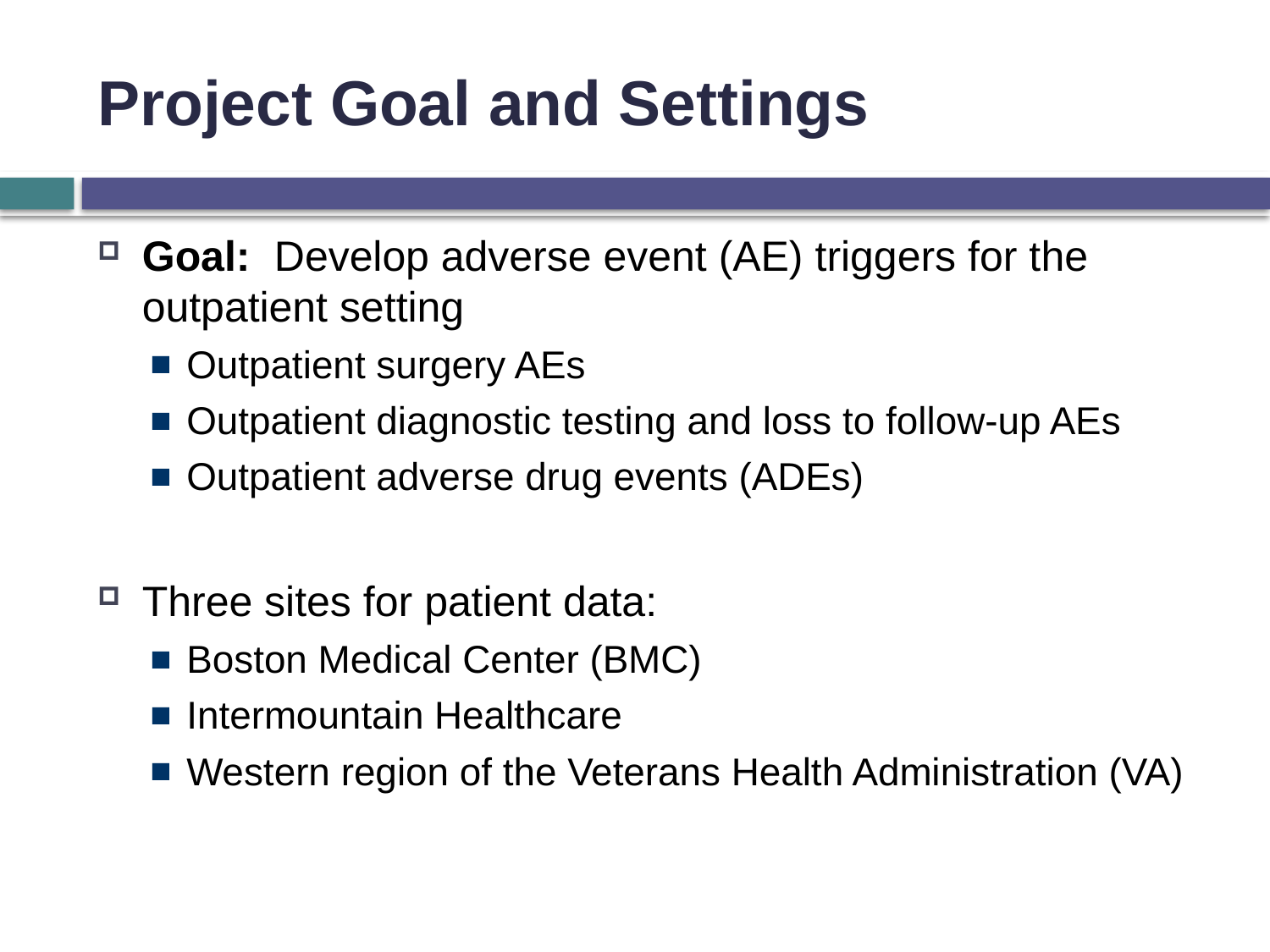

# Project Goal and Settings
Goal:  Develop adverse event (AE) triggers for the outpatient setting
Outpatient surgery AEs
Outpatient diagnostic testing and loss to follow-up AEs
Outpatient adverse drug events (ADEs)

Three sites for patient data:
Boston Medical Center (BMC)
Intermountain Healthcare
Western region of the Veterans Health Administration (VA)